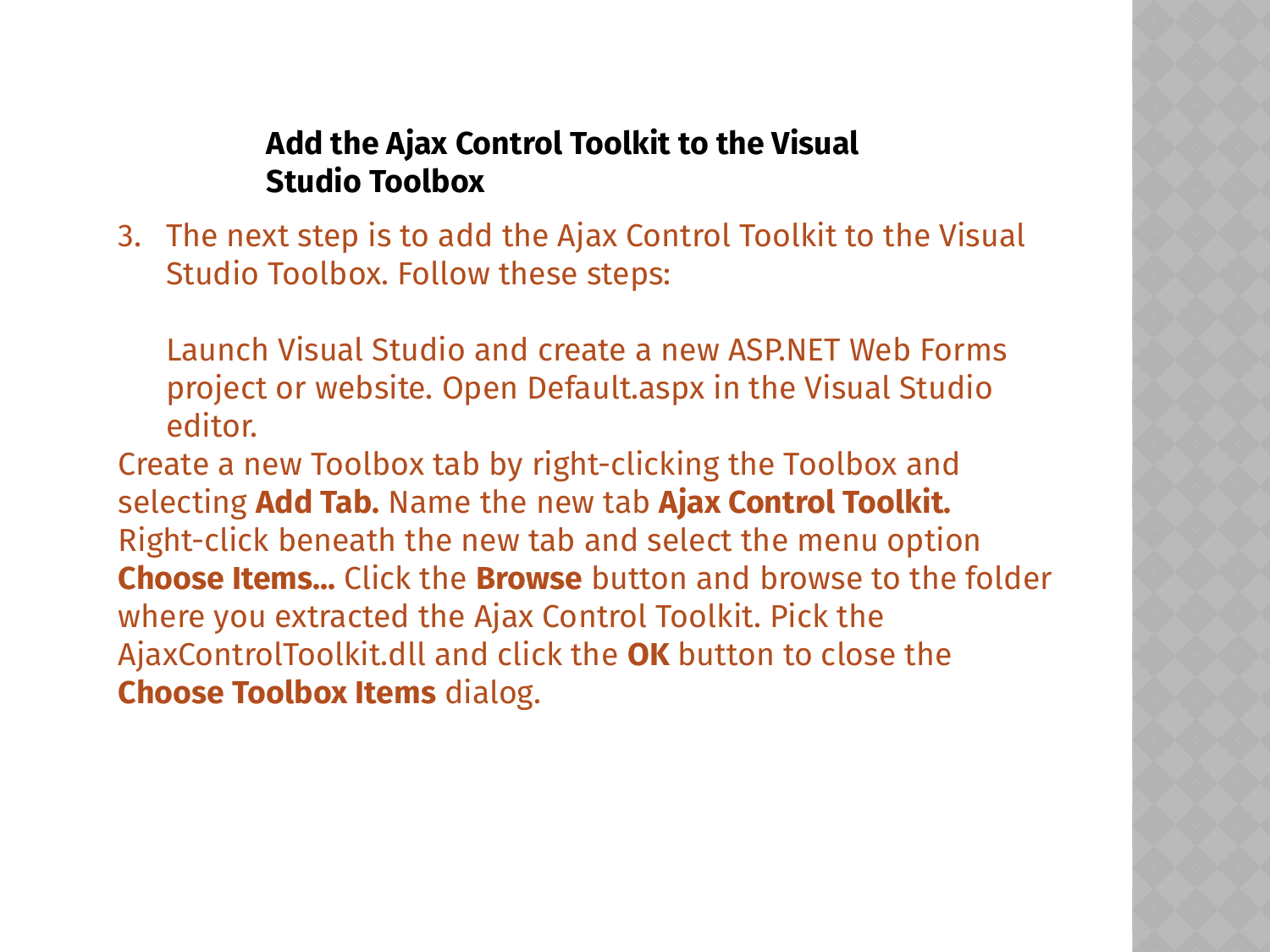

Add the Ajax Control Toolkit to the Visual Studio Toolbox
The next step is to add the Ajax Control Toolkit to the Visual Studio Toolbox. Follow these steps:
Launch Visual Studio and create a new ASP.NET Web Forms project or website. Open Default.aspx in the Visual Studio editor.
Create a new Toolbox tab by right-clicking the Toolbox and selecting Add Tab. Name the new tab Ajax Control Toolkit.
Right-click beneath the new tab and select the menu option Choose Items... Click the Browse button and browse to the folder where you extracted the Ajax Control Toolkit. Pick the AjaxControlToolkit.dll and click the OK button to close the Choose Toolbox Items dialog.